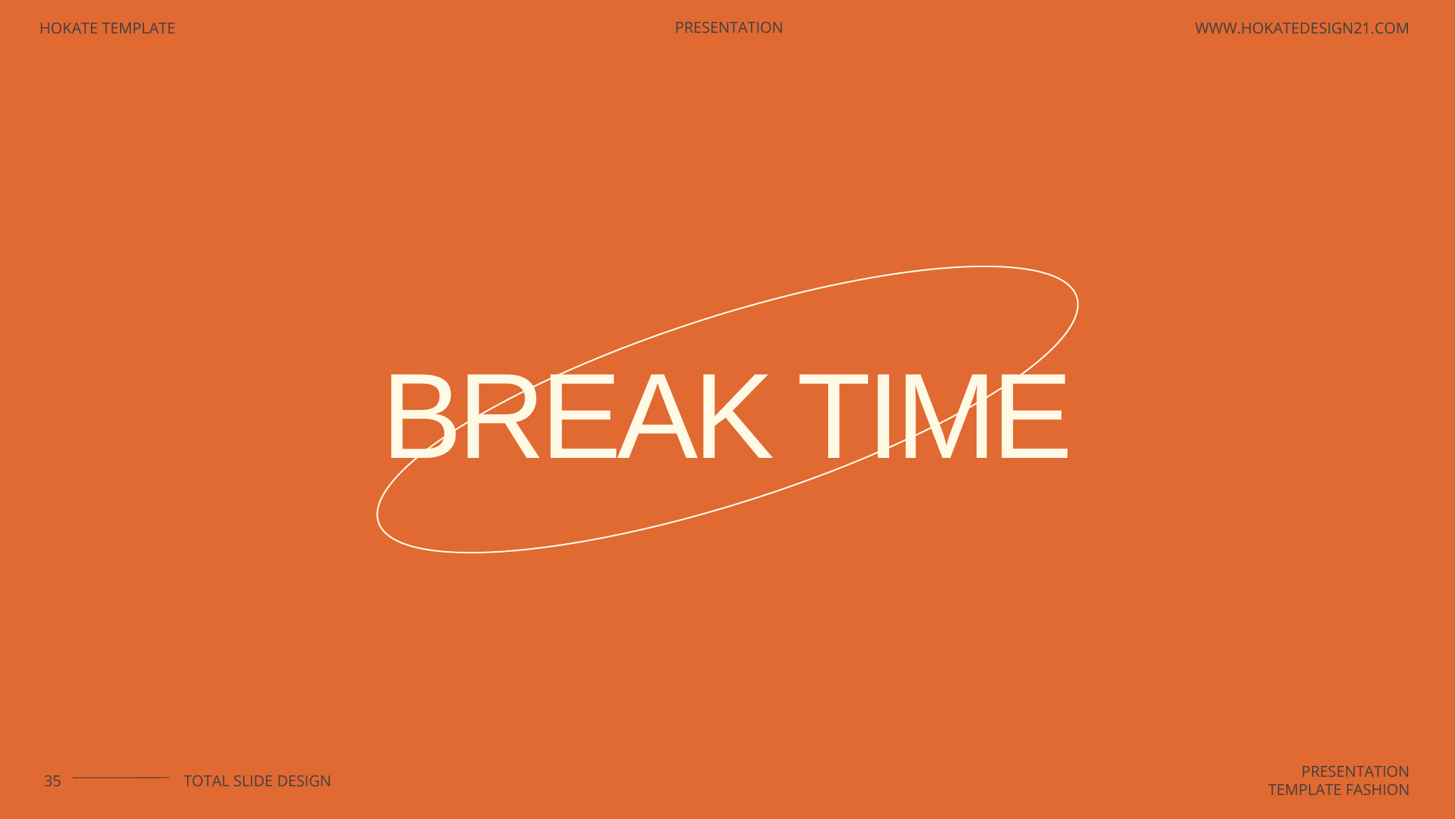

PRESENTATION
HOKATE TEMPLATE
WWW.HOKATEDESIGN21.COM

BREAK TIME
PRESENTATION TEMPLATE FASHION
35
TOTAL SLIDE DESIGN